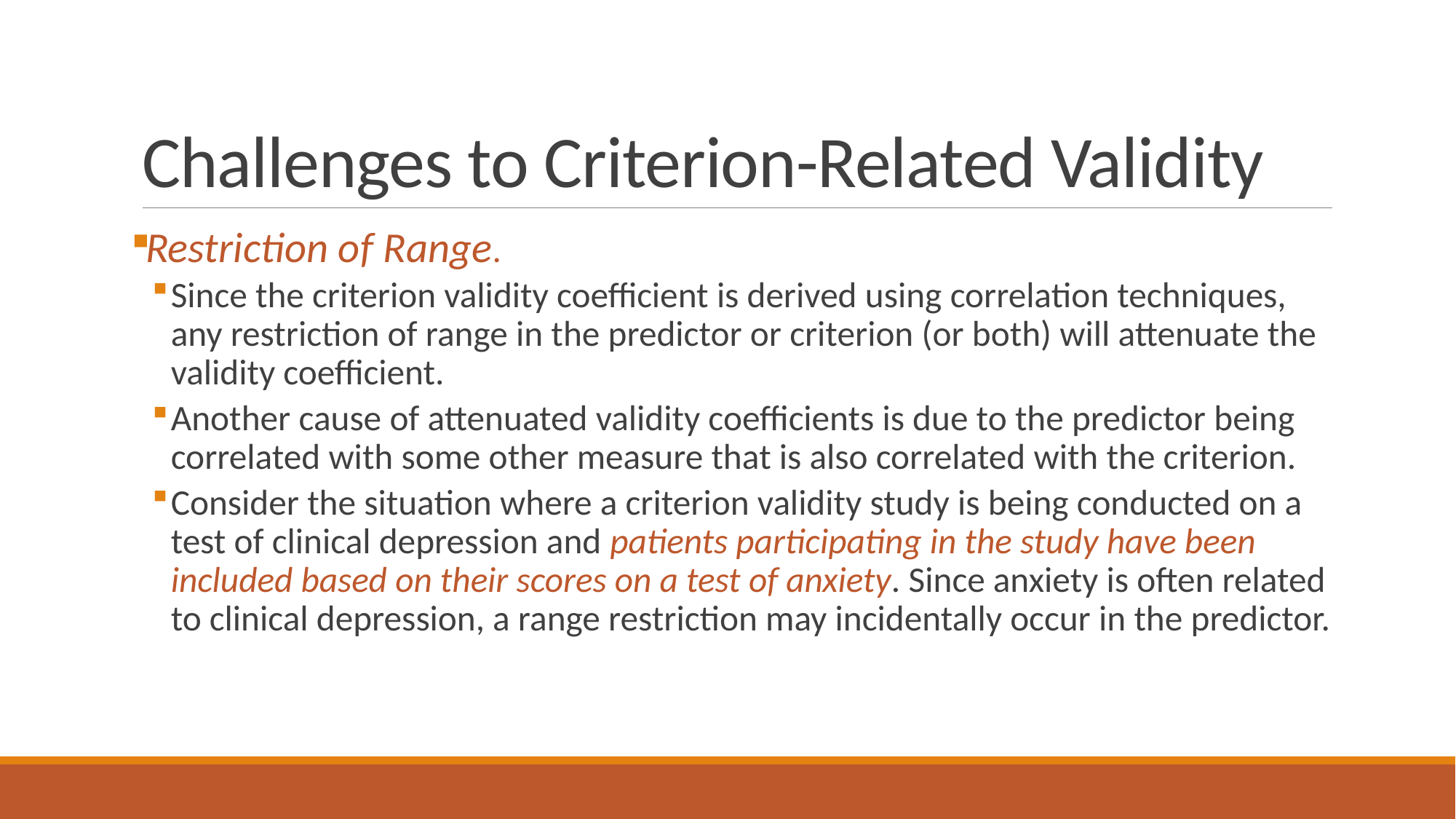

# Challenges to Criterion-Related Validity
Restriction of Range.
Since the criterion validity coefficient is derived using correlation techniques, any restriction of range in the predictor or criterion (or both) will attenuate the validity coefficient.
Another cause of attenuated validity coefficients is due to the predictor being correlated with some other measure that is also correlated with the criterion.
Consider the situation where a criterion validity study is being conducted on a test of clinical depression and patients participating in the study have been included based on their scores on a test of anxiety. Since anxiety is often related to clinical depression, a range restriction may incidentally occur in the predictor.